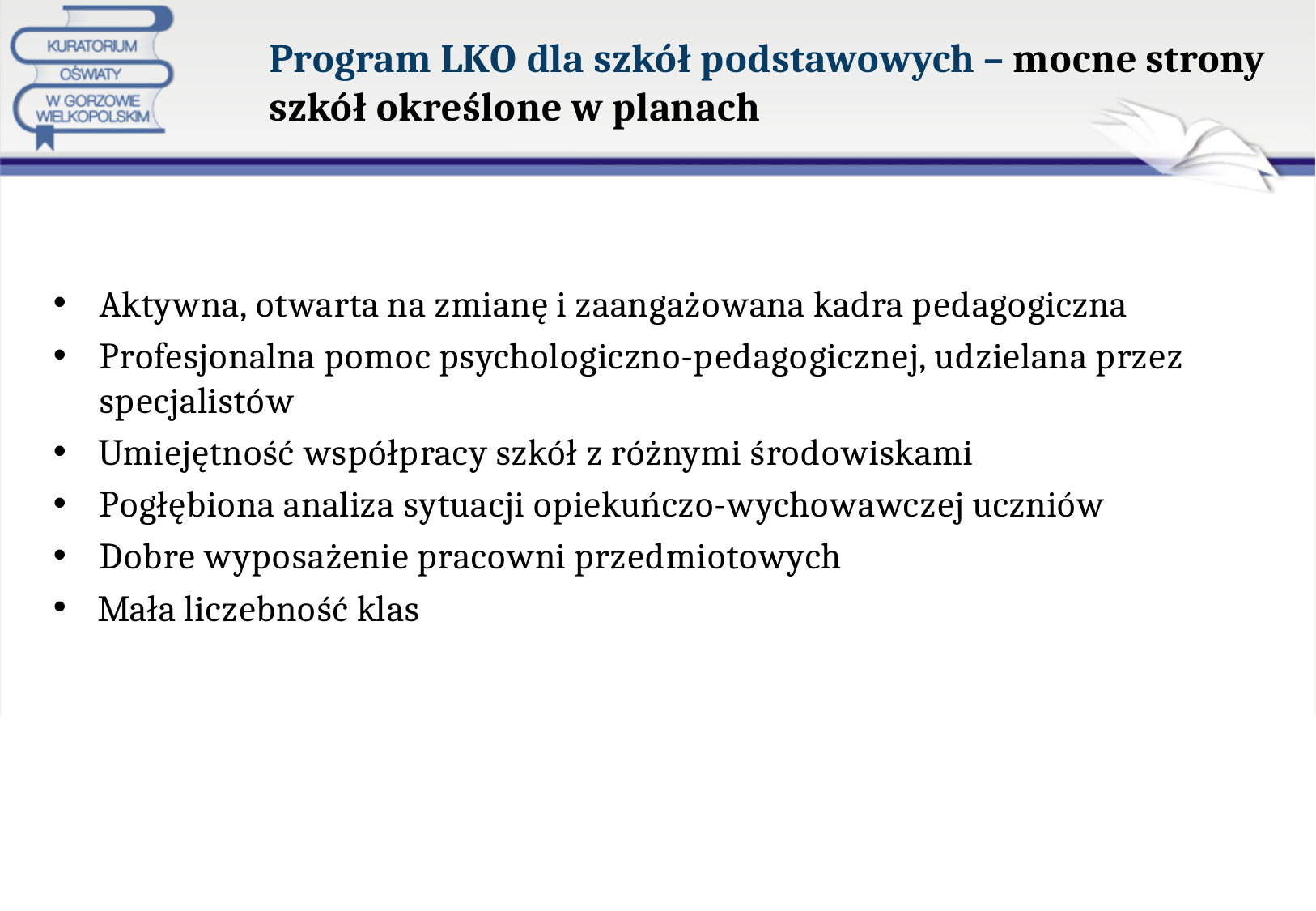

# Program LKO dla szkół podstawowych – mocne strony szkół określone w planach
Aktywna, otwarta na zmianę i zaangażowana kadra pedagogiczna
Profesjonalna pomoc psychologiczno-pedagogicznej, udzielana przez specjalistów
Umiejętność współpracy szkół z różnymi środowiskami
Pogłębiona analiza sytuacji opiekuńczo-wychowawczej uczniów
Dobre wyposażenie pracowni przedmiotowych
Mała liczebność klas